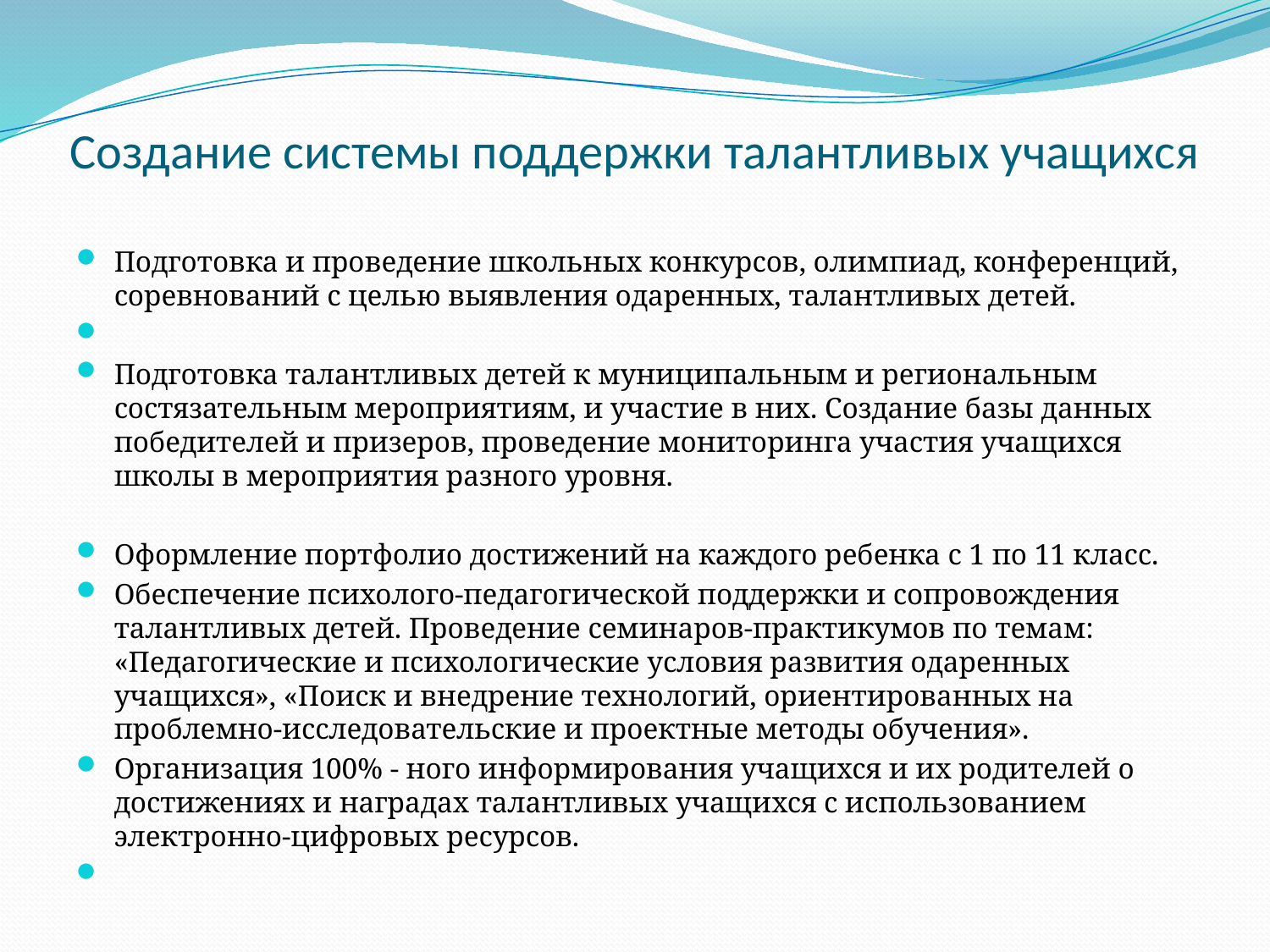

# Создание системы поддержки талантливых учащихся

Подготовка и проведение школьных конкурсов, олимпиад, конференций, соревнований с целью выявления одаренных, талантливых детей.

Подготовка талантливых детей к муниципальным и региональным состязательным мероприятиям, и участие в них. Создание базы данных победителей и призеров, проведение мониторинга участия учащихся школы в мероприятия разного уровня.

Оформление портфолио достижений на каждого ребенка с 1 по 11 класс.
Обеспечение психолого-педагогической поддержки и сопровождения талантливых детей. Проведение семинаров-практикумов по темам: «Педагогические и психологические условия развития одаренных учащихся», «Поиск и внедрение технологий, ориентированных на проблемно-исследовательские и проектные методы обучения».
Организация 100% - ного информирования учащихся и их родителей о достижениях и наградах талантливых учащихся с использованием электронно-цифровых ресурсов.